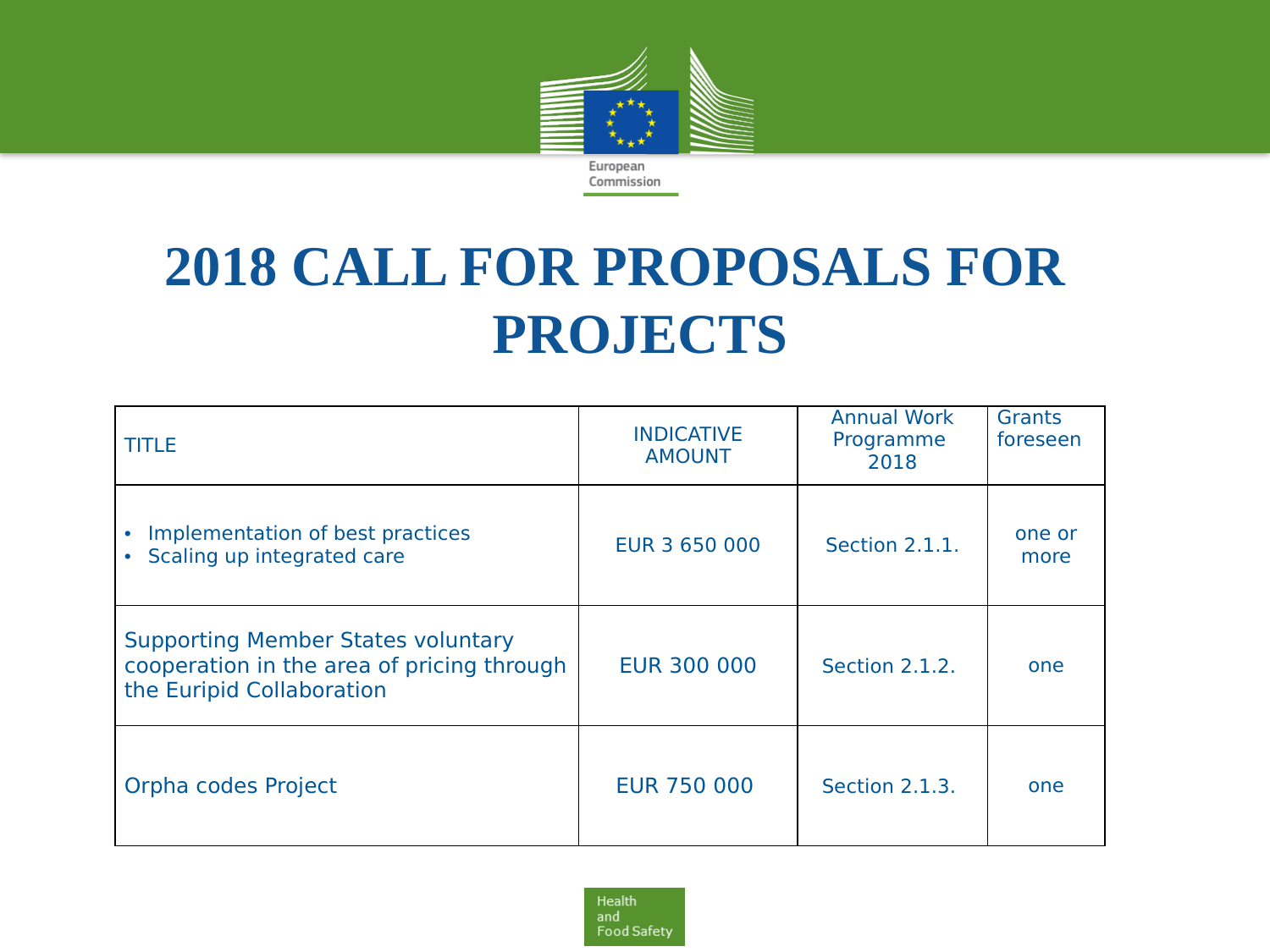

# 2018 CALL FOR PROPOSALS FOR PROJECTS
| TITLE | INDICATIVE AMOUNT | Annual Work Programme 2018 | Grants foreseen |
| --- | --- | --- | --- |
| Implementation of best practices Scaling up integrated care | EUR 3 650 000 | Section 2.1.1. | one or more |
| Supporting Member States voluntary cooperation in the area of pricing through the Euripid Collaboration | EUR 300 000 | Section 2.1.2. | one |
| Orpha codes Project | EUR 750 000 | Section 2.1.3. | one |